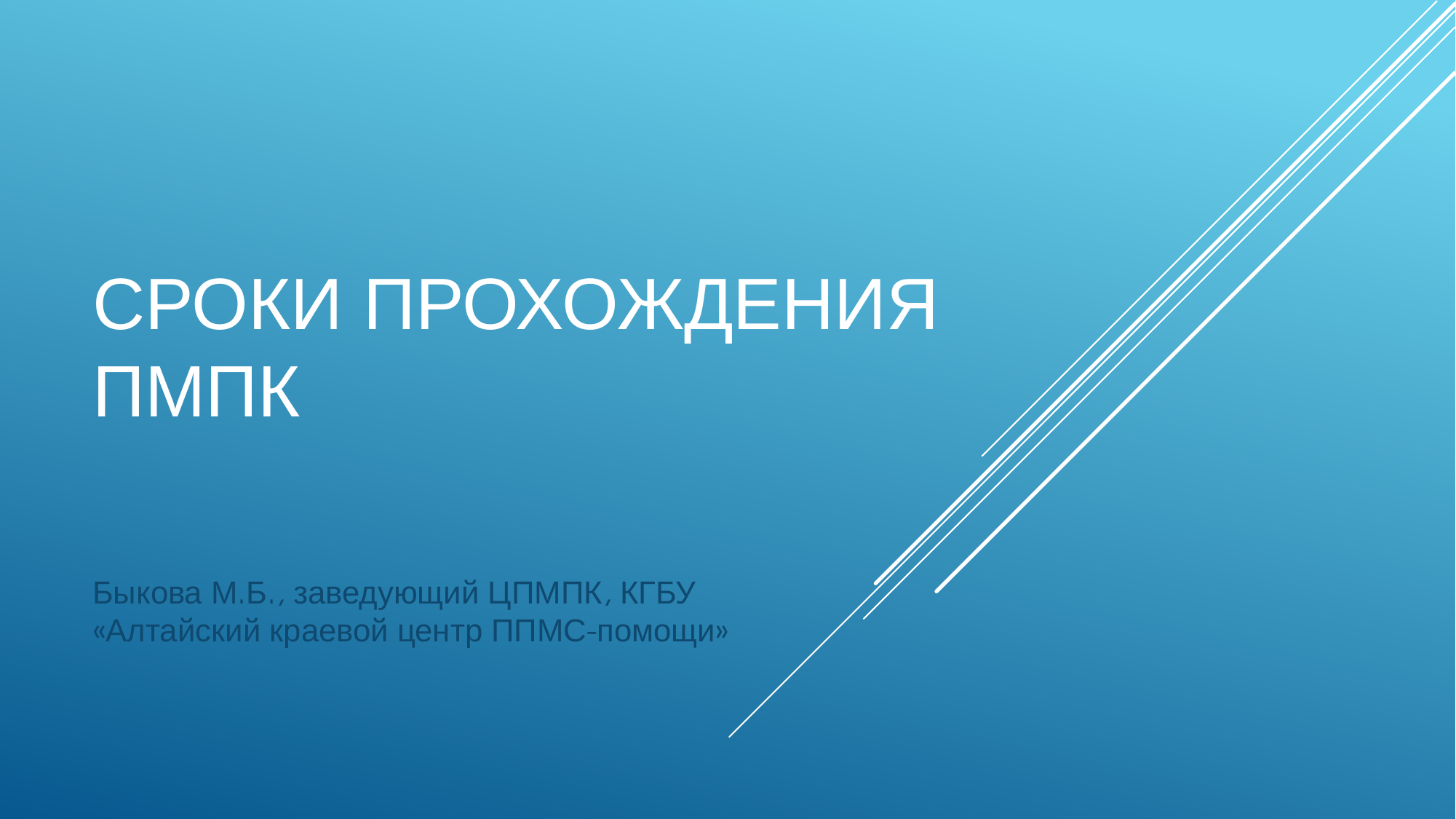

# Сроки прохождения ПМПК

Быкова М.Б., заведующий ЦПМПК, КГБУ «Алтайский краевой центр ППМС-помощи»